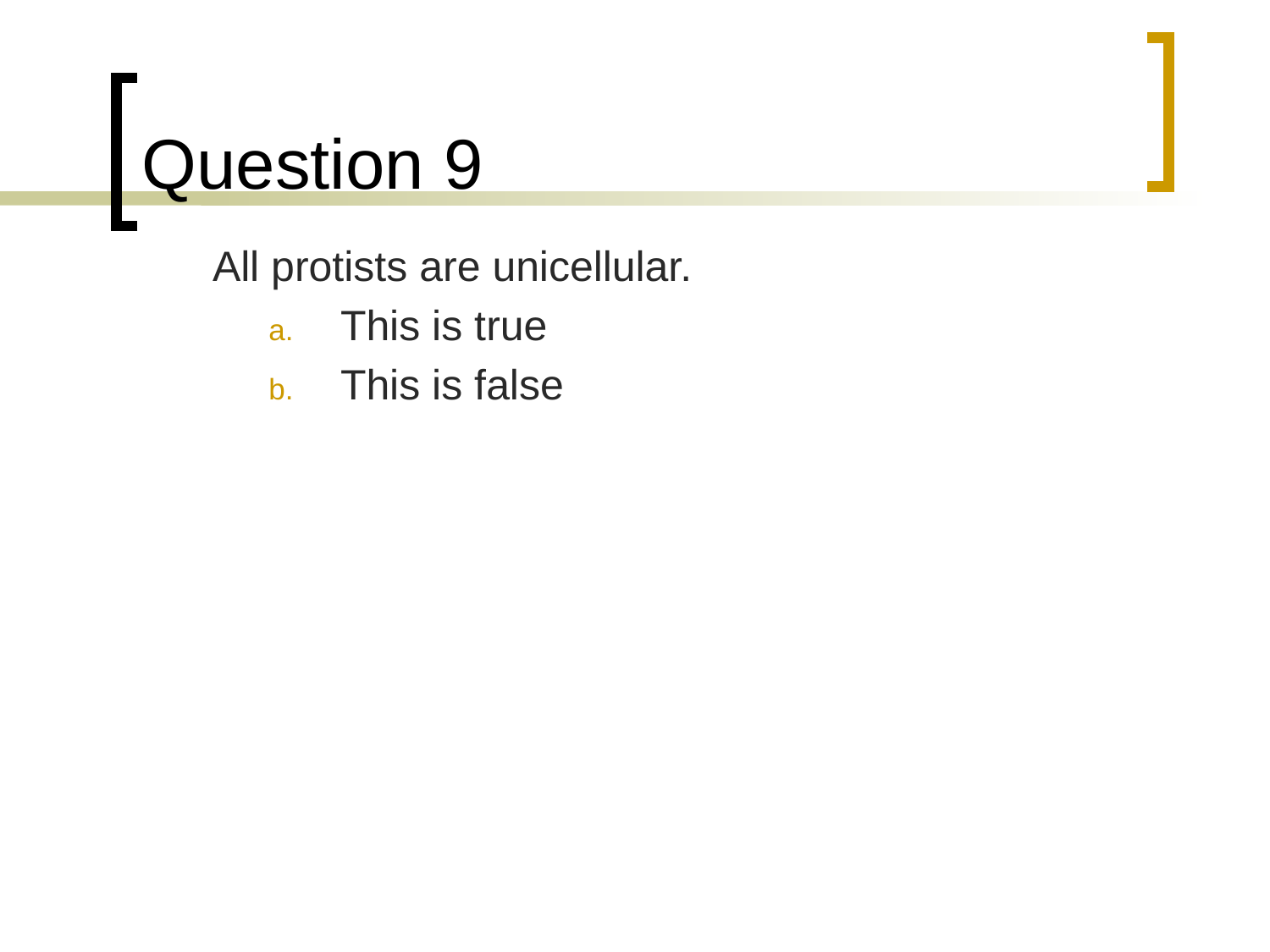

# Question 9
	All protists are unicellular.
This is true
This is false